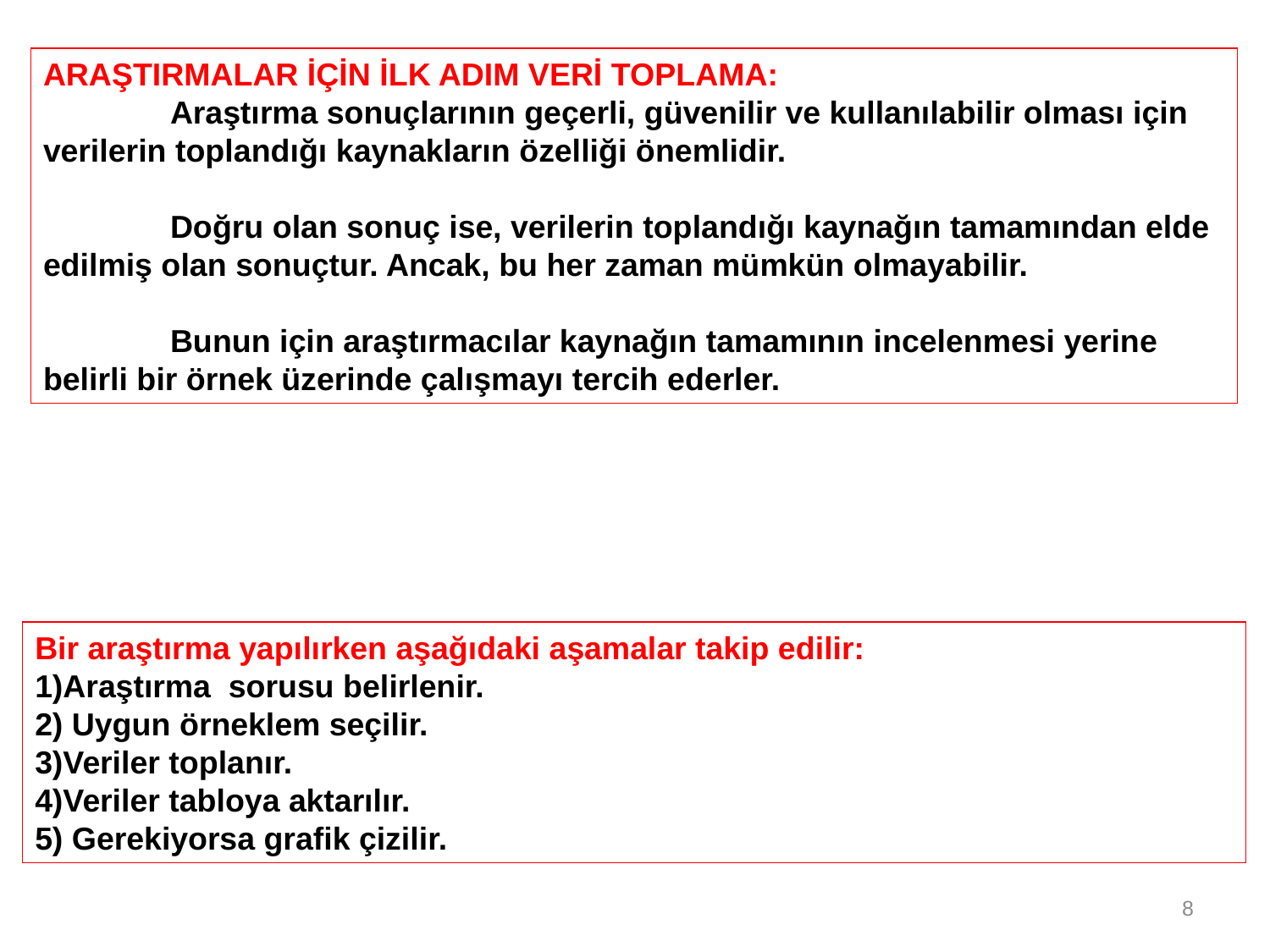

ARAŞTIRMALAR İÇİN İLK ADIM VERİ TOPLAMA:
	Araştırma sonuçlarının geçerli, güvenilir ve kullanılabilir olması için verilerin toplandığı kaynakların özelliği önemlidir.

	Doğru olan sonuç ise, verilerin toplandığı kaynağın tamamından elde edilmiş olan sonuçtur. Ancak, bu her zaman mümkün olmayabilir.

	Bunun için araştırmacılar kaynağın tamamının incelenmesi yerine belirli bir örnek üzerinde çalışmayı tercih ederler.
Bir araştırma yapılırken aşağıdaki aşamalar takip edilir:
1)Araştırma  sorusu belirlenir.
2) Uygun örneklem seçilir.
3)Veriler toplanır.
4)Veriler tabloya aktarılır.
5) Gerekiyorsa grafik çizilir.
8